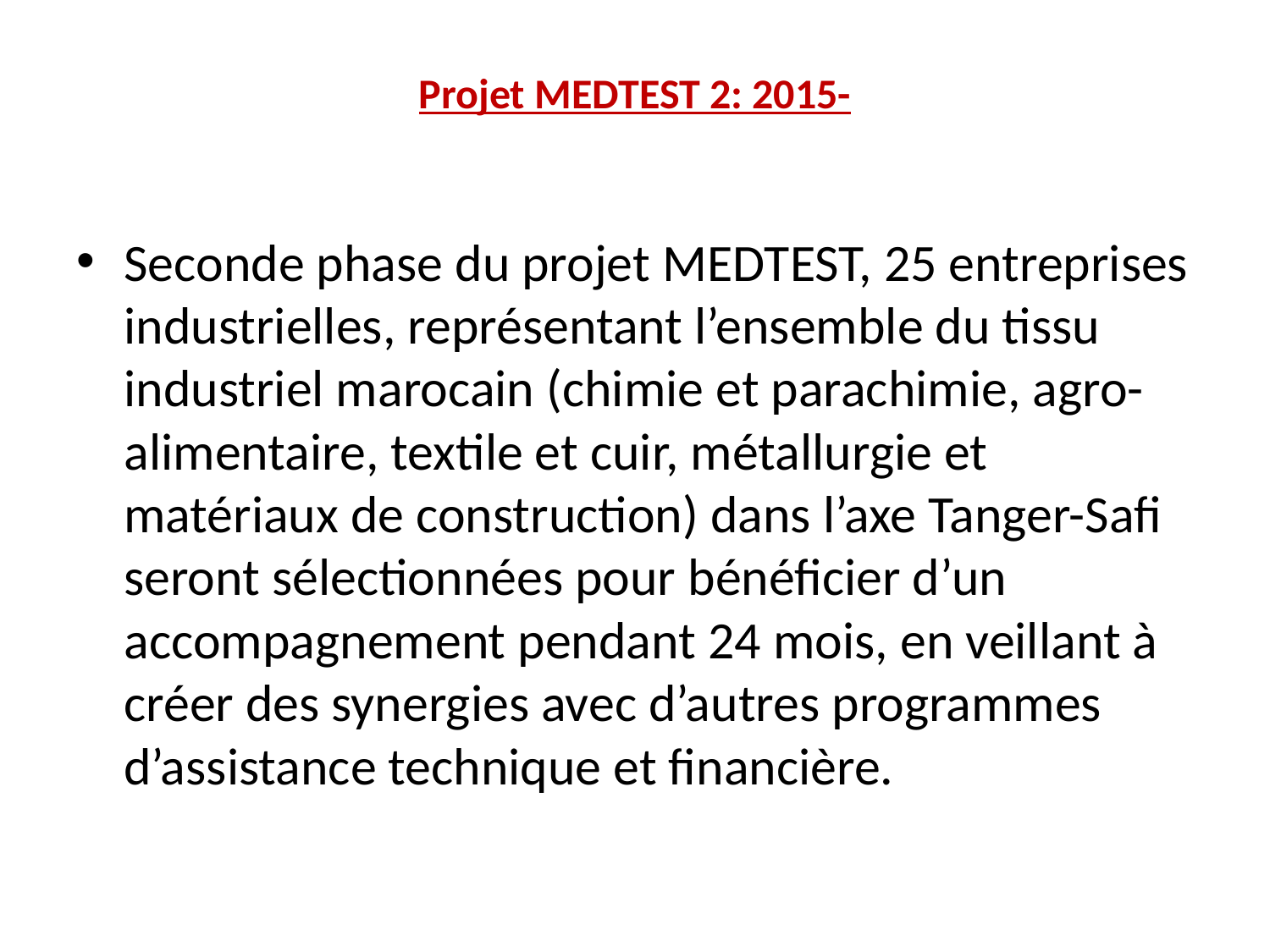

# Projet MEDTEST 2: 2015-
Seconde phase du projet MEDTEST, 25 entreprises industrielles, représentant l’ensemble du tissu industriel marocain (chimie et parachimie, agro-alimentaire, textile et cuir, métallurgie et matériaux de construction) dans l’axe Tanger-Safi seront sélectionnées pour bénéficier d’un accompagnement pendant 24 mois, en veillant à créer des synergies avec d’autres programmes d’assistance technique et financière.